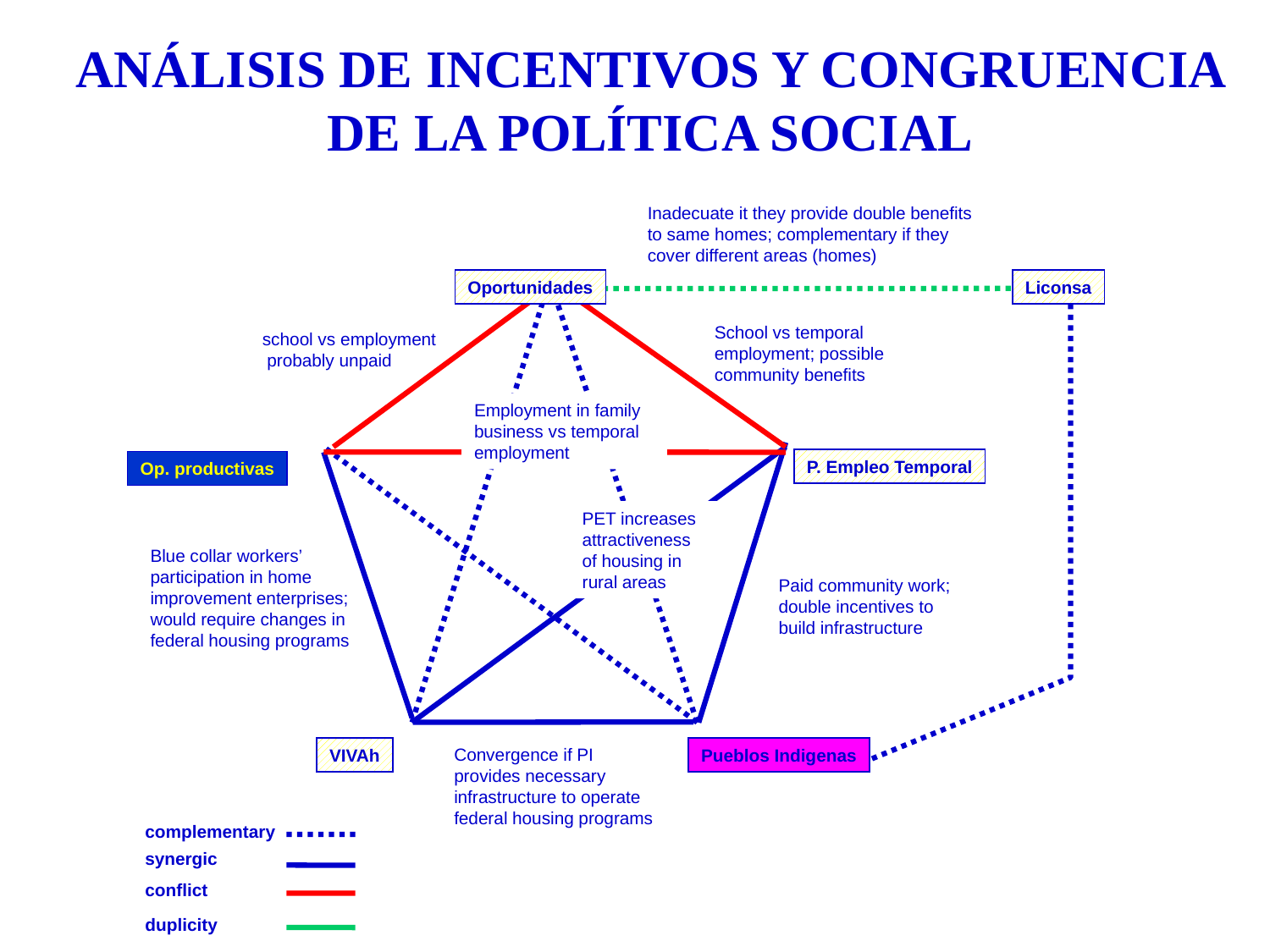

ANÁLISIS DE INCENTIVOS Y CONGRUENCIA DE LA POLÍTICA SOCIAL
Inadecuate it they provide double benefits to same homes; complementary if they cover different areas (homes)
Oportunidades
Liconsa

School vs temporal employment; possible community benefits
school vs employment
 probably unpaid
Employment in family business vs temporal employment

P. Empleo Temporal
Op. productivas

PET increases attractiveness of housing in rural areas
Blue collar workers’ participation in home improvement enterprises; would require changes in federal housing programs
Paid community work; double incentives to build infrastructure

Convergence if PI provides necessary infrastructure to operate federal housing programs
VIVAh
Pueblos Indigenas
complementary

synergic

conflict

duplicity